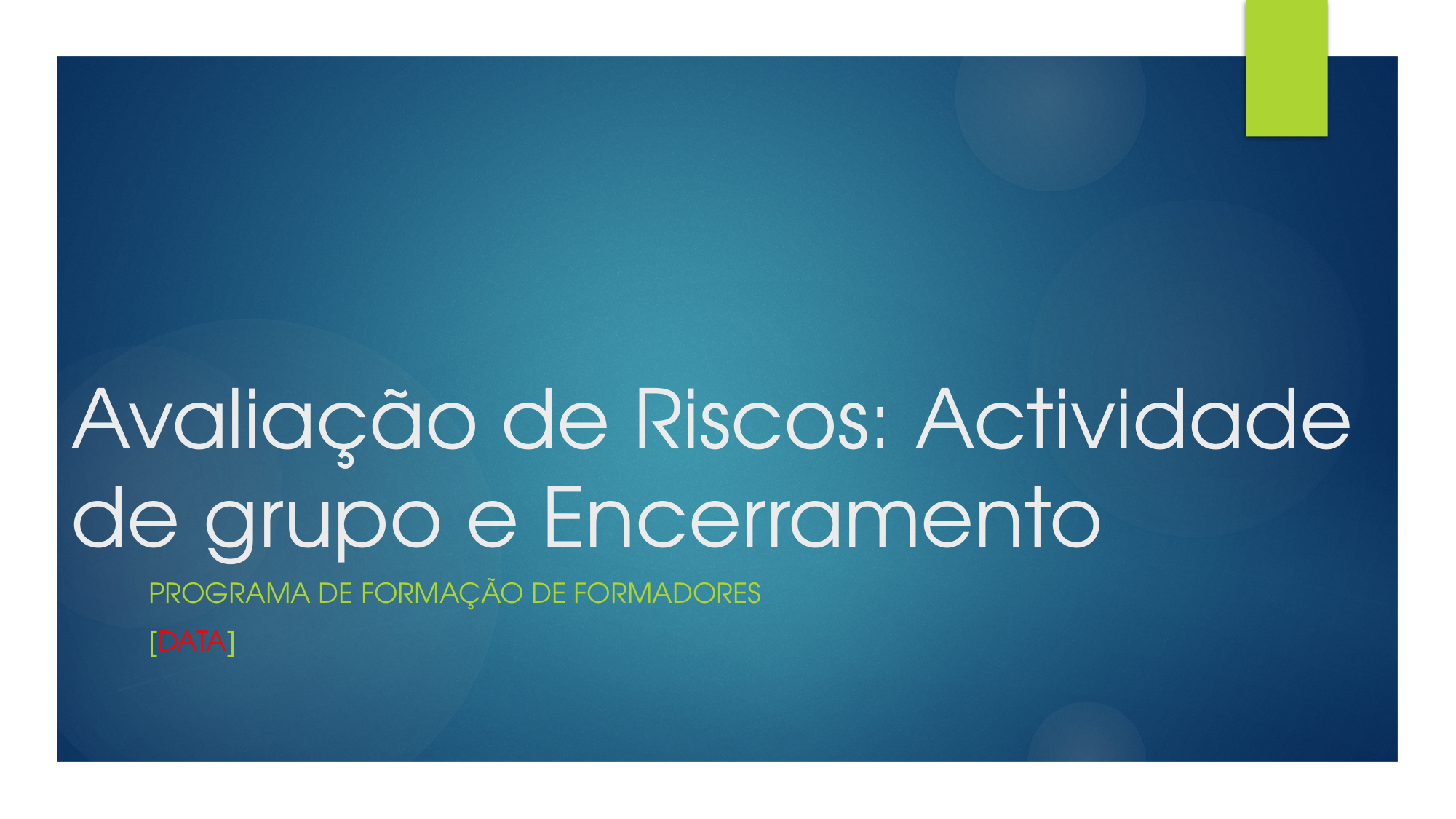

# Avaliação de Riscos: Actividade de grupo e Encerramento
Programa de Formação de Formadores
[DatA]